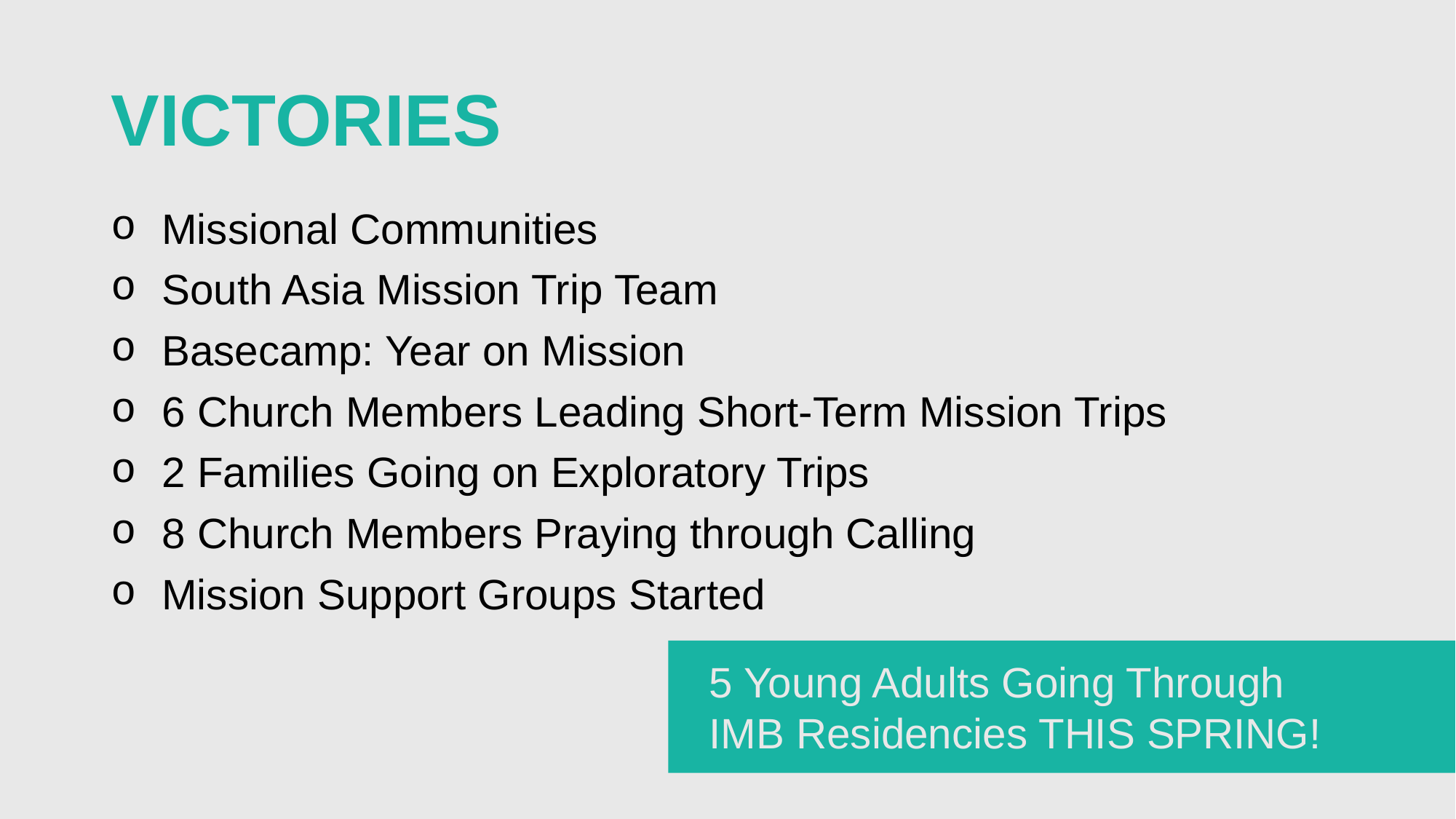

# VICTORIES
  Missional Communities
  South Asia Mission Trip Team
  Basecamp: Year on Mission
  6 Church Members Leading Short-Term Mission Trips
  2 Families Going on Exploratory Trips
  8 Church Members Praying through Calling
  Mission Support Groups Started

5 Young Adults Going Through
IMB Residencies THIS SPRING!